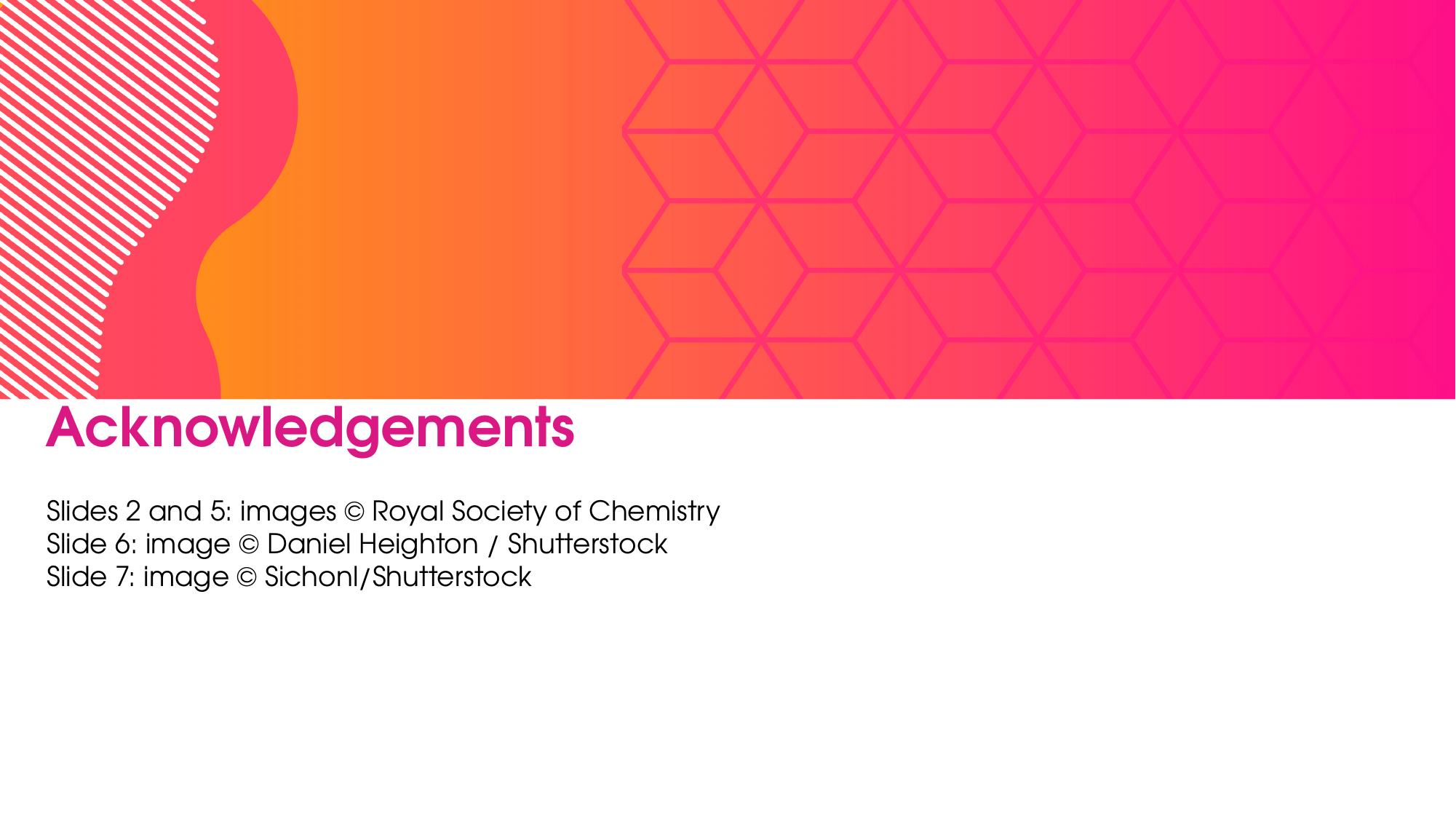

Acknowledgements

Slides 2 and 5: images © Royal Society of Chemistry
Slide 6: image © Daniel Heighton / Shutterstock
Slide 7: image © Sichonl/Shutterstock